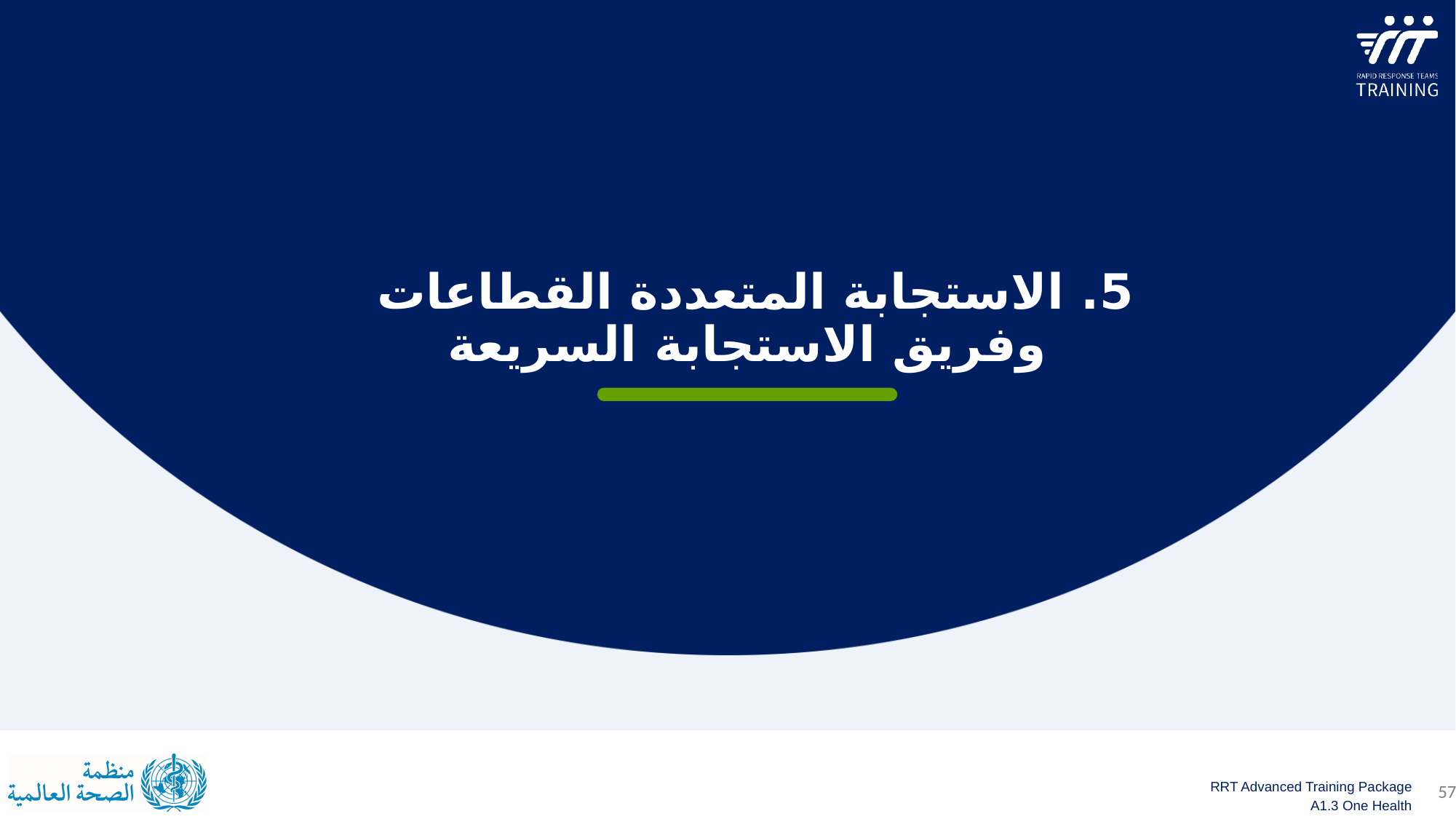

5. الاستجابة المتعددة القطاعات
وفريق الاستجابة السريعة
57